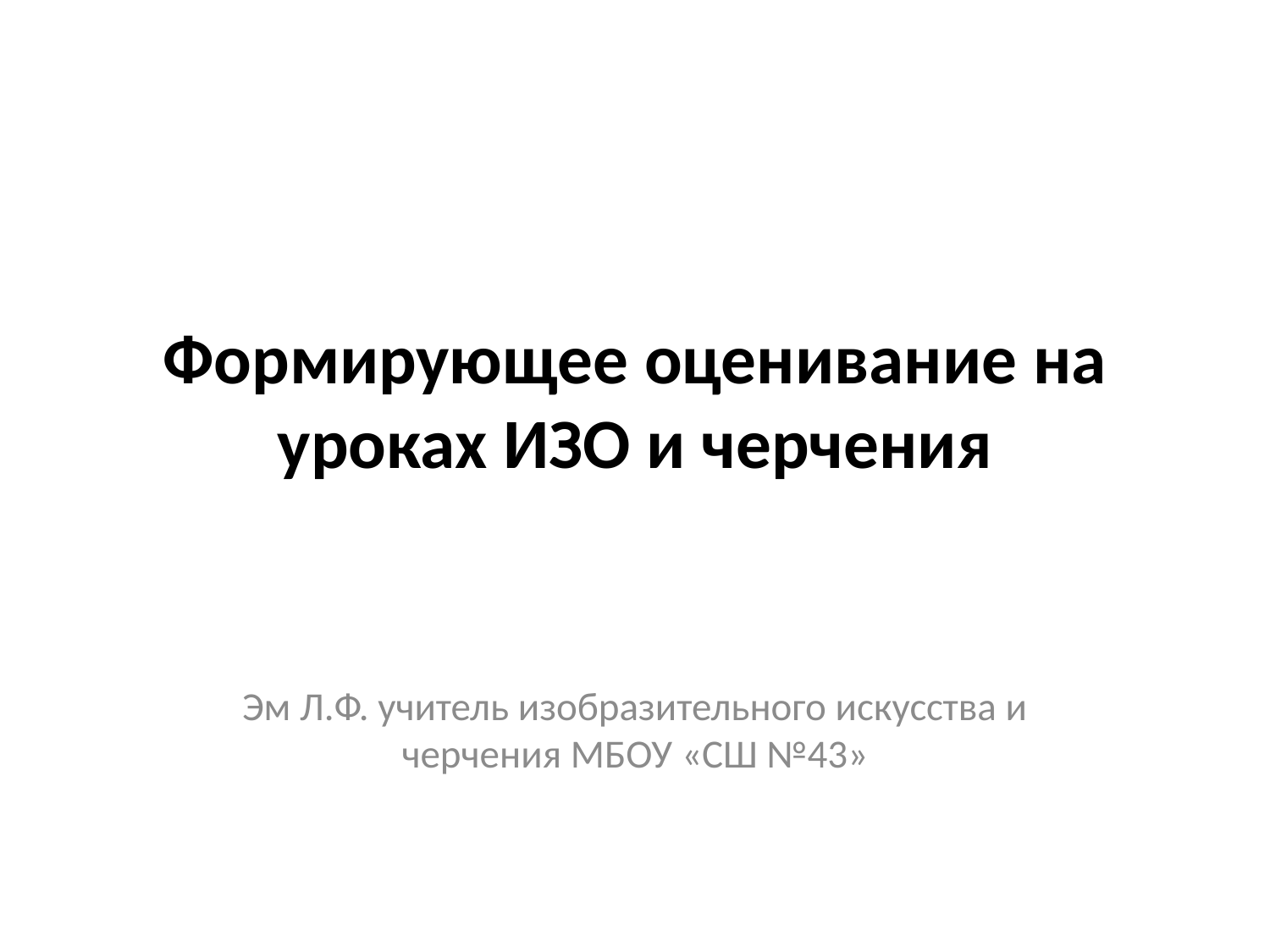

# Формирующее оценивание на уроках ИЗО и черчения
Эм Л.Ф. учитель изобразительного искусства и черчения МБОУ «СШ №43»